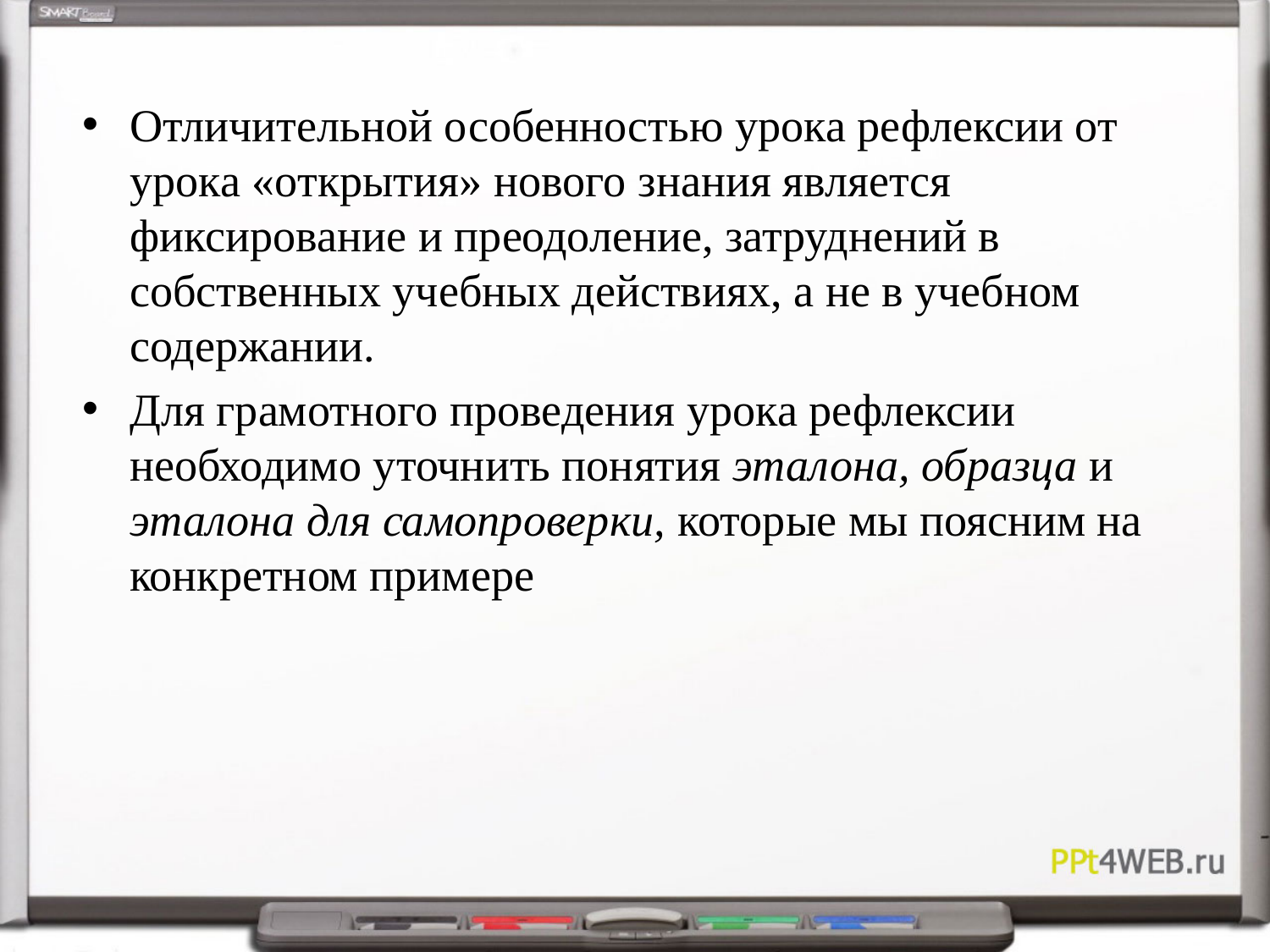

Отличительной особенностью урока рефлексии от урока «открытия» нового знания является фиксирование и преодоление, затруднений в собственных учебных действиях, а не в учебном содержании.
Для грамотного проведения урока рефлексии необходимо уточнить понятия эталона, образца и эталона для самопроверки, которые мы поясним на конкретном примере